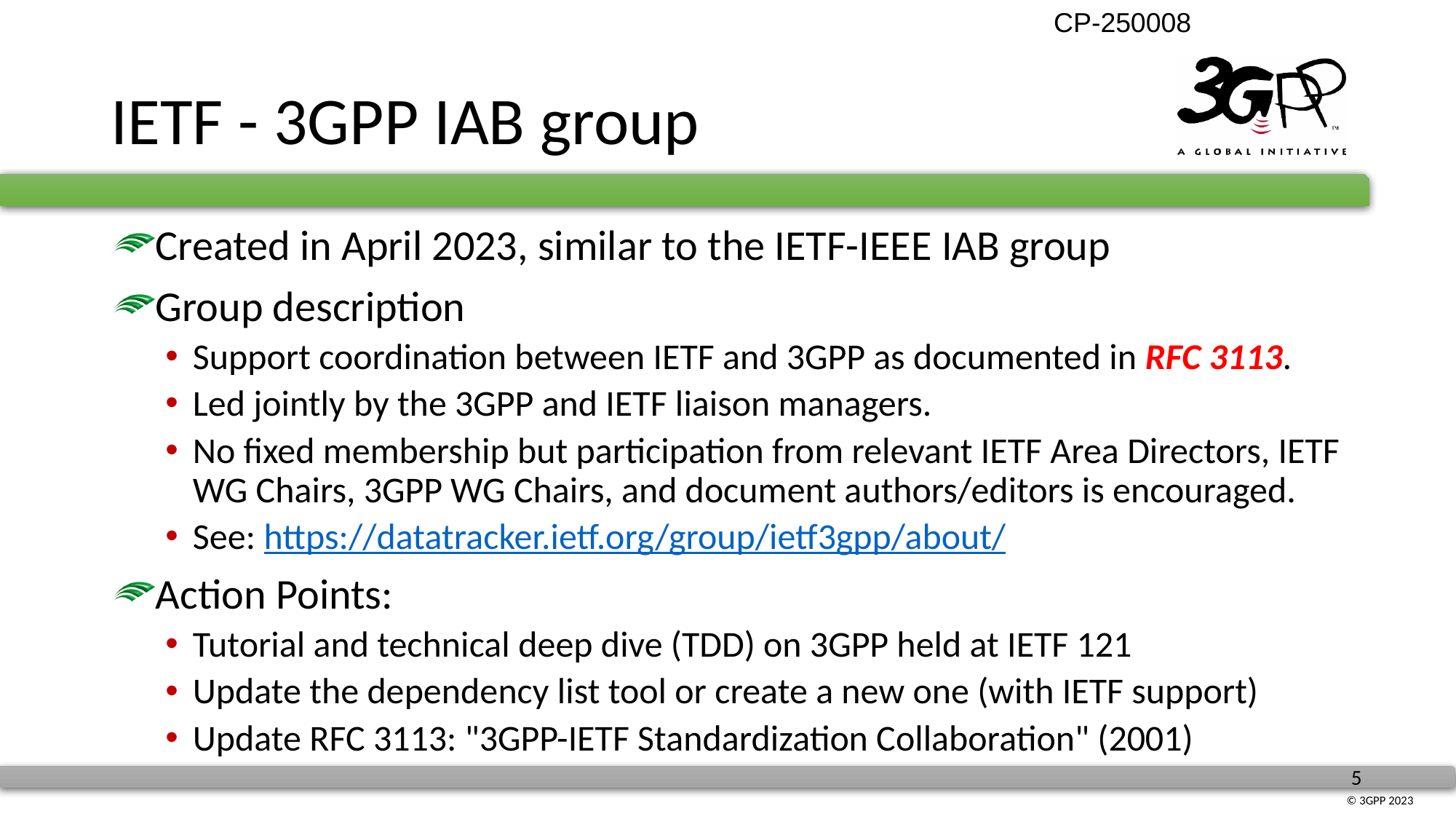

# IETF - 3GPP IAB group
Created in April 2023, similar to the IETF-IEEE IAB group
Group description
Support coordination between IETF and 3GPP as documented in RFC 3113.
Led jointly by the 3GPP and IETF liaison managers.
No fixed membership but participation from relevant IETF Area Directors, IETF WG Chairs, 3GPP WG Chairs, and document authors/editors is encouraged.
See: https://datatracker.ietf.org/group/ietf3gpp/about/
Action Points:
Tutorial and technical deep dive (TDD) on 3GPP held at IETF 121
Update the dependency list tool or create a new one (with IETF support)
Update RFC 3113: "3GPP-IETF Standardization Collaboration" (2001)